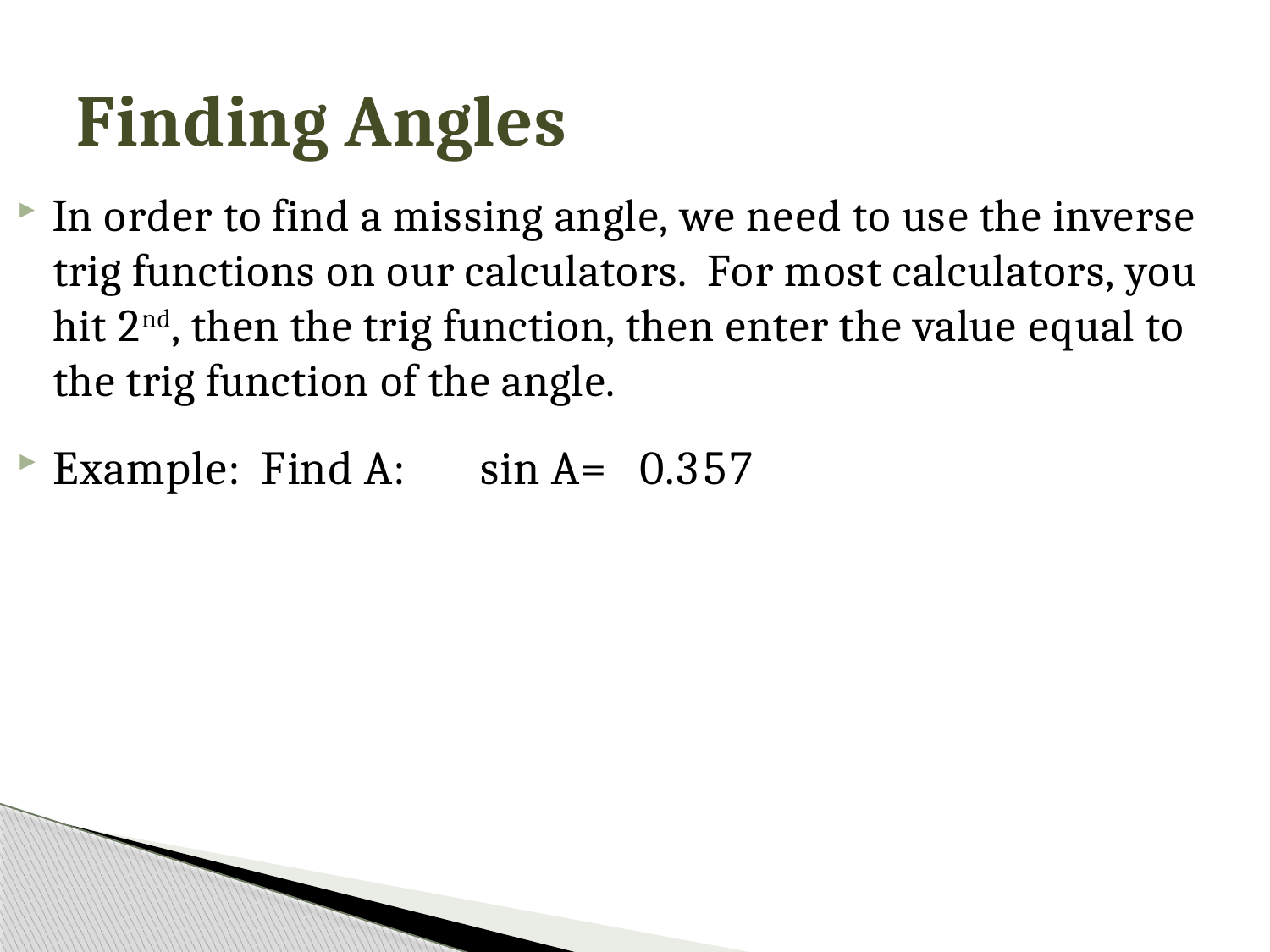

# Finding Angles
In order to find a missing angle, we need to use the inverse trig functions on our calculators.  For most calculators, you hit 2nd, then the trig function, then enter the value equal to the trig function of the angle.

Example:  Find A:       sin A=   0.357